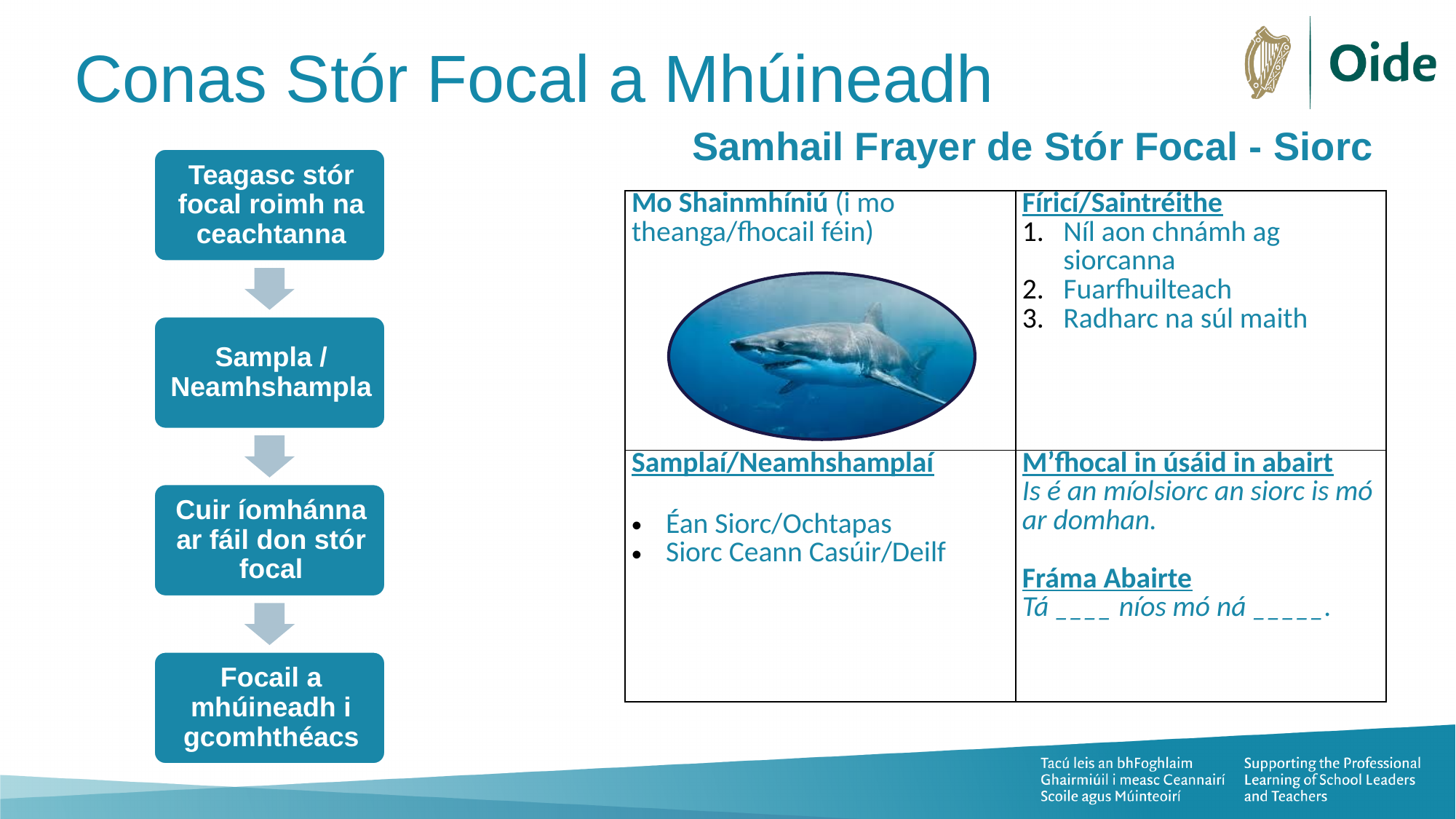

# Conas Stór Focal a Mhúineadh
Samhail Frayer de Stór Focal - Siorc
Teagasc stór focal roimh na ceachtanna

Sampla / Neamhshampla

Cuir íomhánna ar fáil don stór focal

Focail a mhúineadh i gcomhthéacs
| Mo Shainmhíniú (i mo theanga/fhocail féin) | Fíricí/Saintréithe Níl aon chnámh ag siorcanna Fuarfhuilteach  Radharc na súl maith |
| --- | --- |
| Samplaí/Neamhshamplaí Éan Siorc/Ochtapas Siorc Ceann Casúir/Deilf | M’fhocal in úsáid in abairt Is é an míolsiorc an siorc is mó ar domhan.  Fráma Abairte Tá \_\_\_\_ níos mó ná \_\_\_\_\_. |